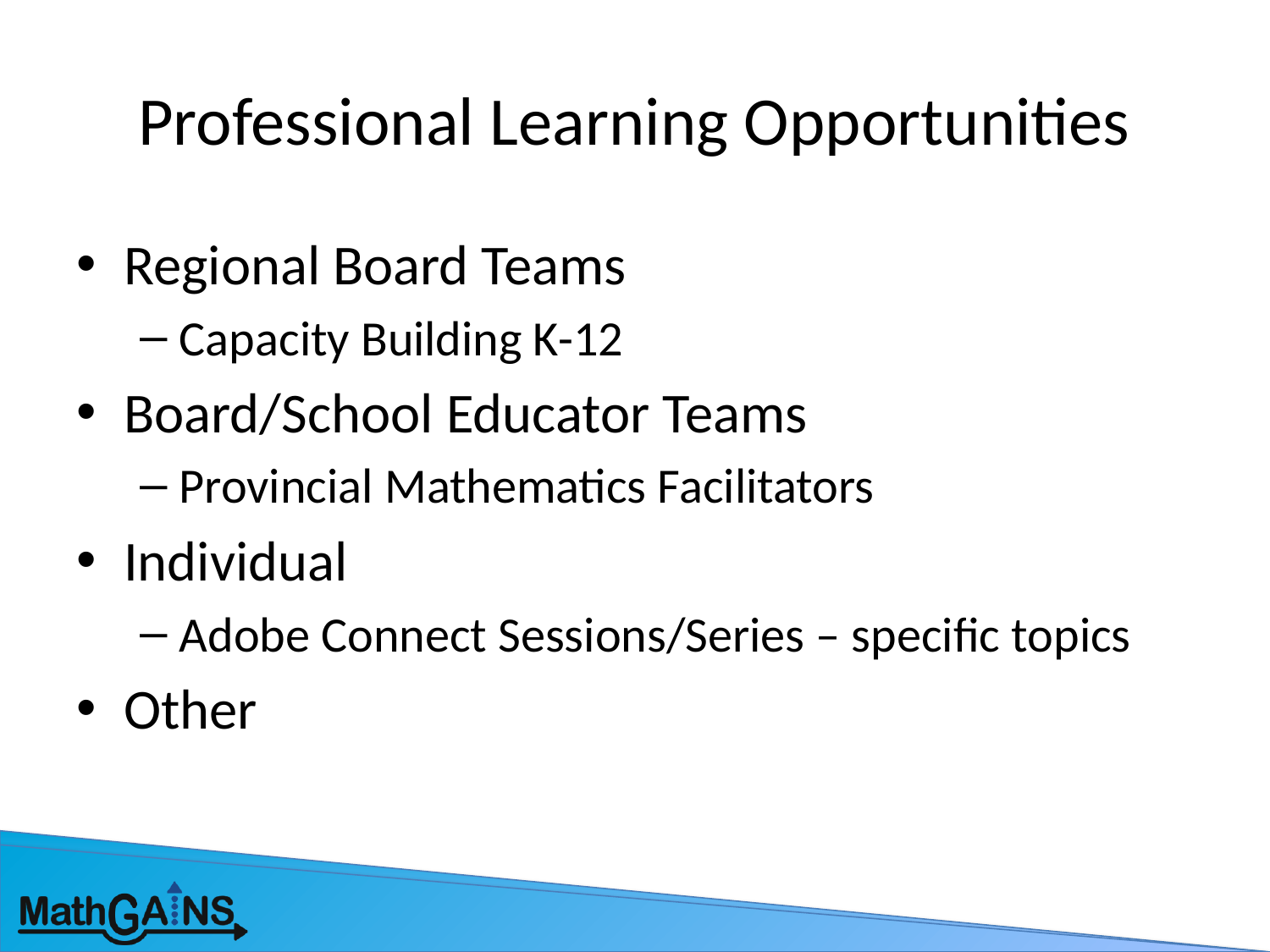

# Professional Learning Opportunities
Regional Board Teams
Capacity Building K-12
Board/School Educator Teams
Provincial Mathematics Facilitators
Individual
Adobe Connect Sessions/Series – specific topics
Other